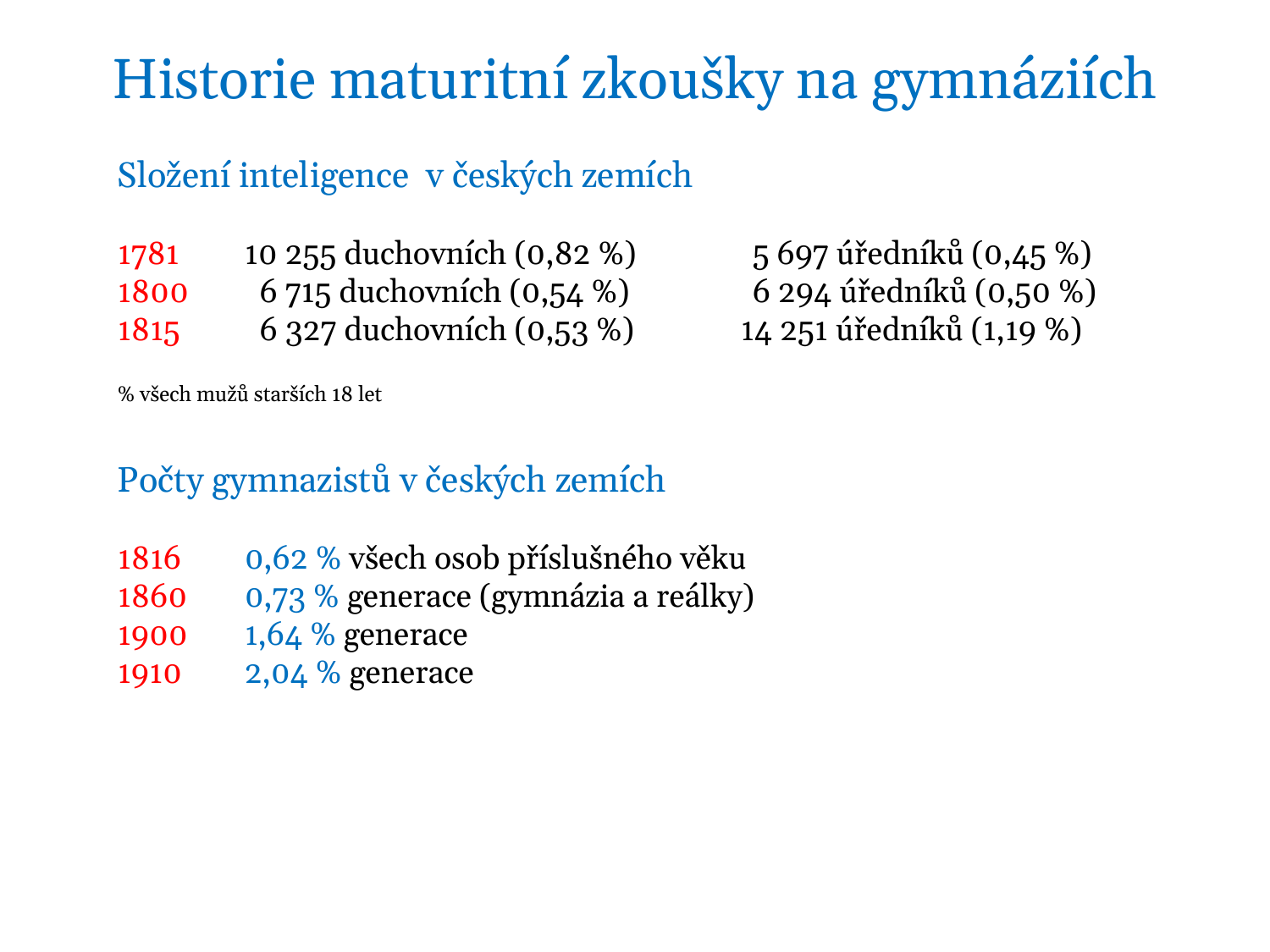

Historie maturitní zkoušky na gymnáziích
Složení inteligence  v českých zemích

1781	10 255 duchovních (0,82 %)	5 697 úředníků (0,45 %)
1800	  6 715 duchovních (0,54 %)	6 294 úředníků (0,50 %)
1815	  6 327 duchovních (0,53 %)              14 251 úředníků (1,19 %)

% všech mužů starších 18 let

Počty gymnazistů v českých zemích

1816	0,62 % všech osob příslušného věku
1860	0,73 % generace (gymnázia a reálky)
1900	1,64 % generace
1910	2,04 % generace